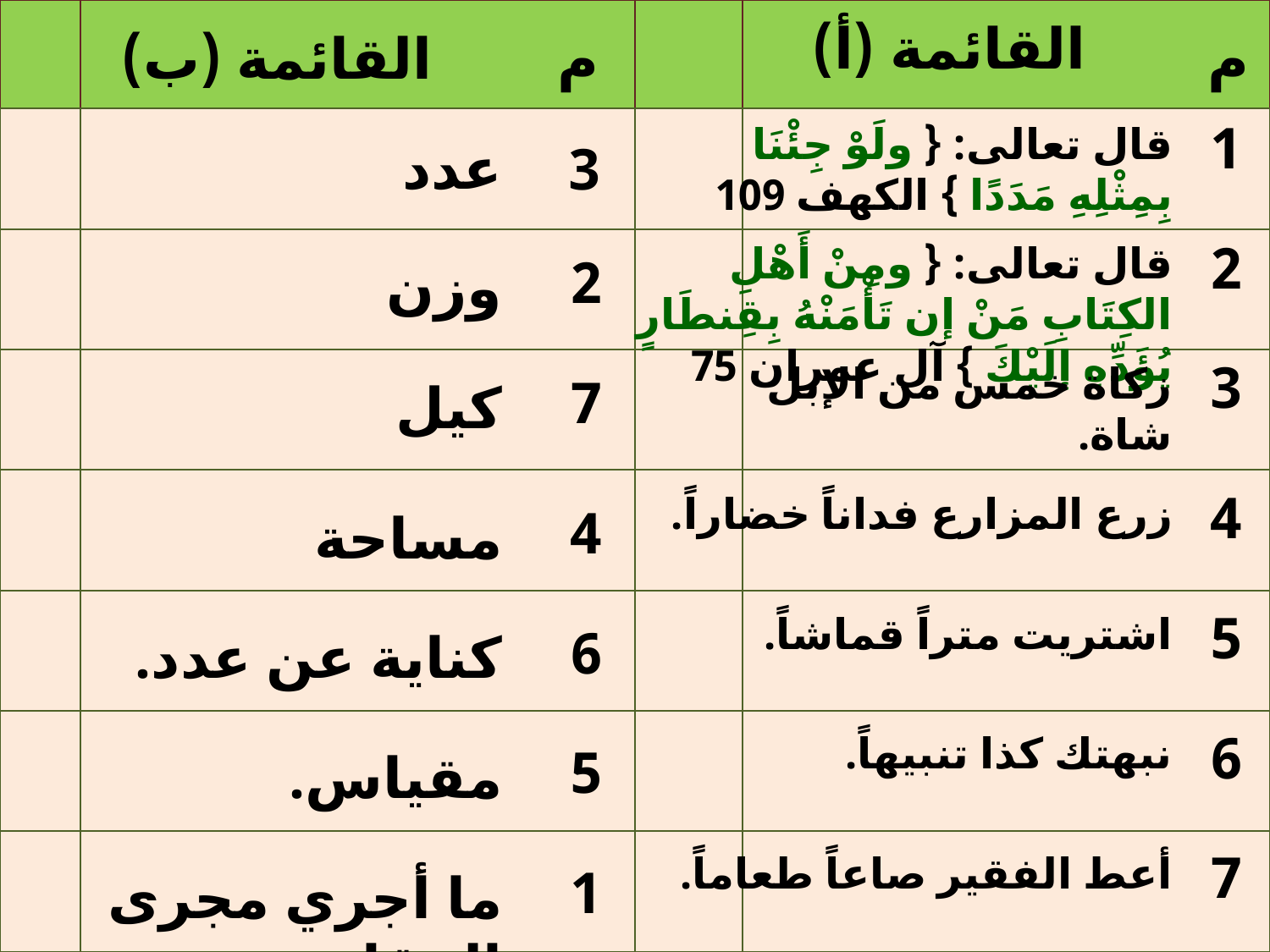

|  |  |  |  |
| --- | --- | --- | --- |
|  |  |  |  |
|  |  |  |  |
|  |  |  |  |
|  |  |  |  |
|  |  |  |  |
|  |  |  |  |
|  |  |  |  |
القائمة (أ)
القائمة (ب)
م
م
1
قال تعالى: { ولَوْ جِئْنَا بِمِثْلِهِ مَدَدًا } الكهف 109
عدد
3
2
قال تعالى: { ومِنْ أَهْلِ الكِتَابِ مَنْ إن تَأْمَنْهُ بِقِنطَارٍ يُؤَدِّهِ إلَيْكَ } آل عمران 75
2
وزن
3
زكاة خمس من الإبل شاة.
7
كيل
4
زرع المزارع فداناً خضاراً.
4
مساحة
5
اشتريت متراً قماشاً.
6
كناية عن عدد.
6
نبهتك كذا تنبيهاً.
5
مقياس.
7
أعط الفقير صاعاً طعاماً.
1
ما أجري مجرى المقادير.